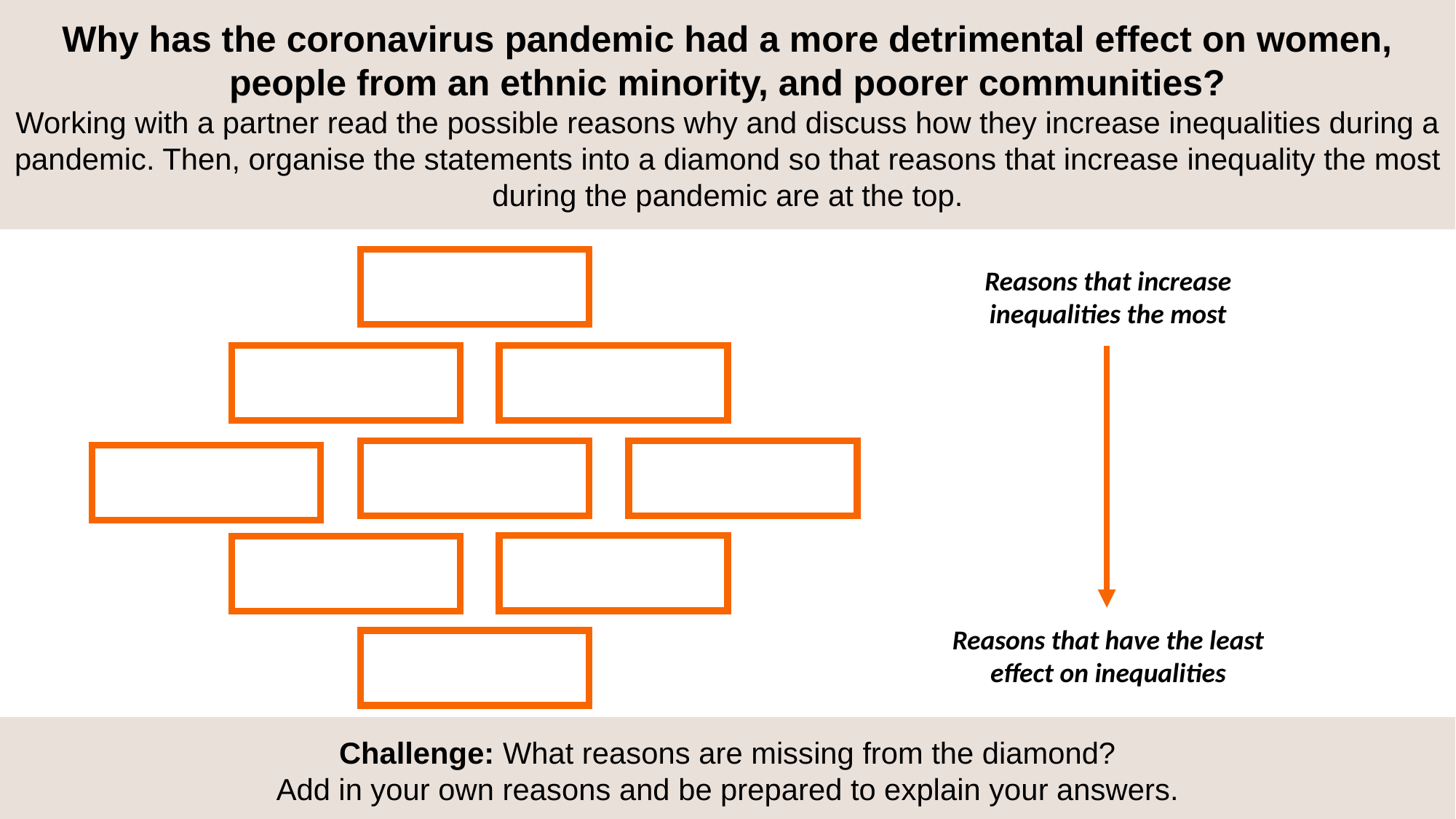

Why has the coronavirus pandemic had a more detrimental effect on women, people from an ethnic minority, and poorer communities?
Working with a partner read the possible reasons why and discuss how they increase inequalities during a pandemic. Then, organise the statements into a diamond so that reasons that increase inequality the most during the pandemic are at the top.

Reasons that increase inequalities the most

Reasons that have the least effect on inequalities

Challenge: What reasons are missing from the diamond?
Add in your own reasons and be prepared to explain your answers.